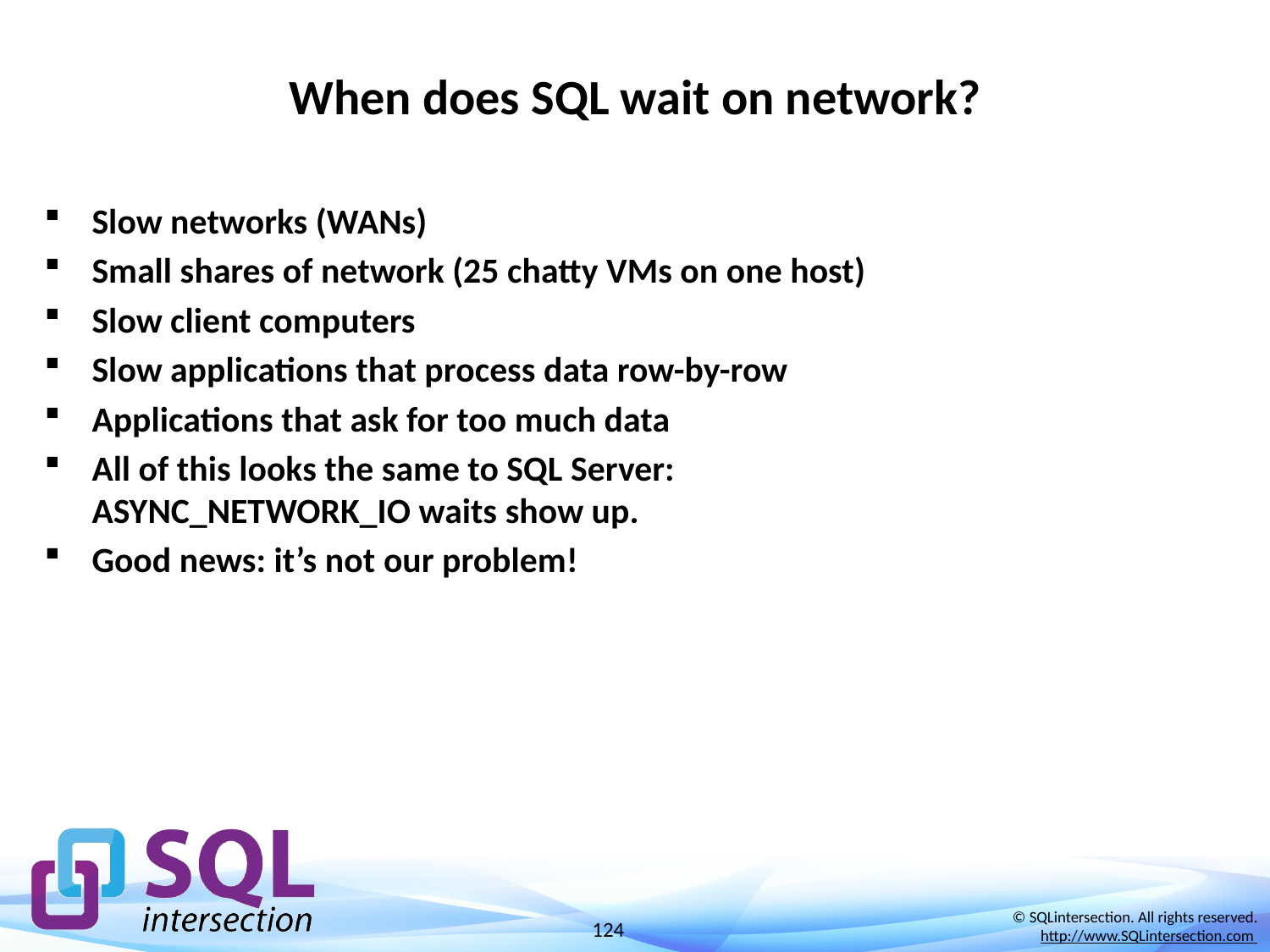

# When does SQL wait on network?
Slow networks (WANs)
Small shares of network (25 chatty VMs on one host)
Slow client computers
Slow applications that process data row-by-row
Applications that ask for too much data
All of this looks the same to SQL Server:
ASYNC_NETWORK_IO waits show up.
Good news: it’s not our problem!